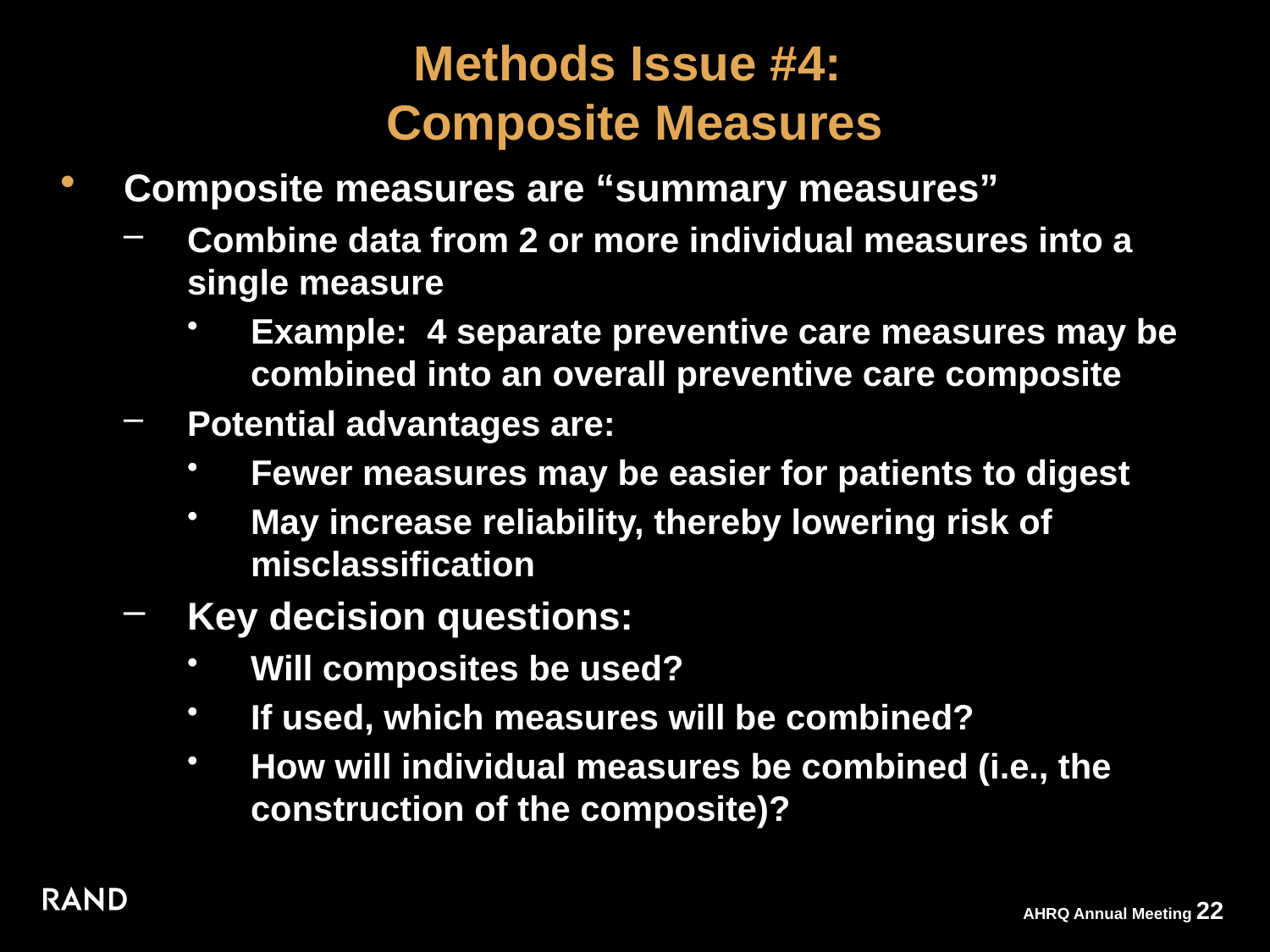

# Methods Issue #4: Composite Measures
Composite measures are “summary measures”
Combine data from 2 or more individual measures into a single measure
Example:  4 separate preventive care measures may be combined into an overall preventive care composite
Potential advantages are:
Fewer measures may be easier for patients to digest
May increase reliability, thereby lowering risk of misclassification
Key decision questions:
Will composites be used?
If used, which measures will be combined?
How will individual measures be combined (i.e., the construction of the composite)?